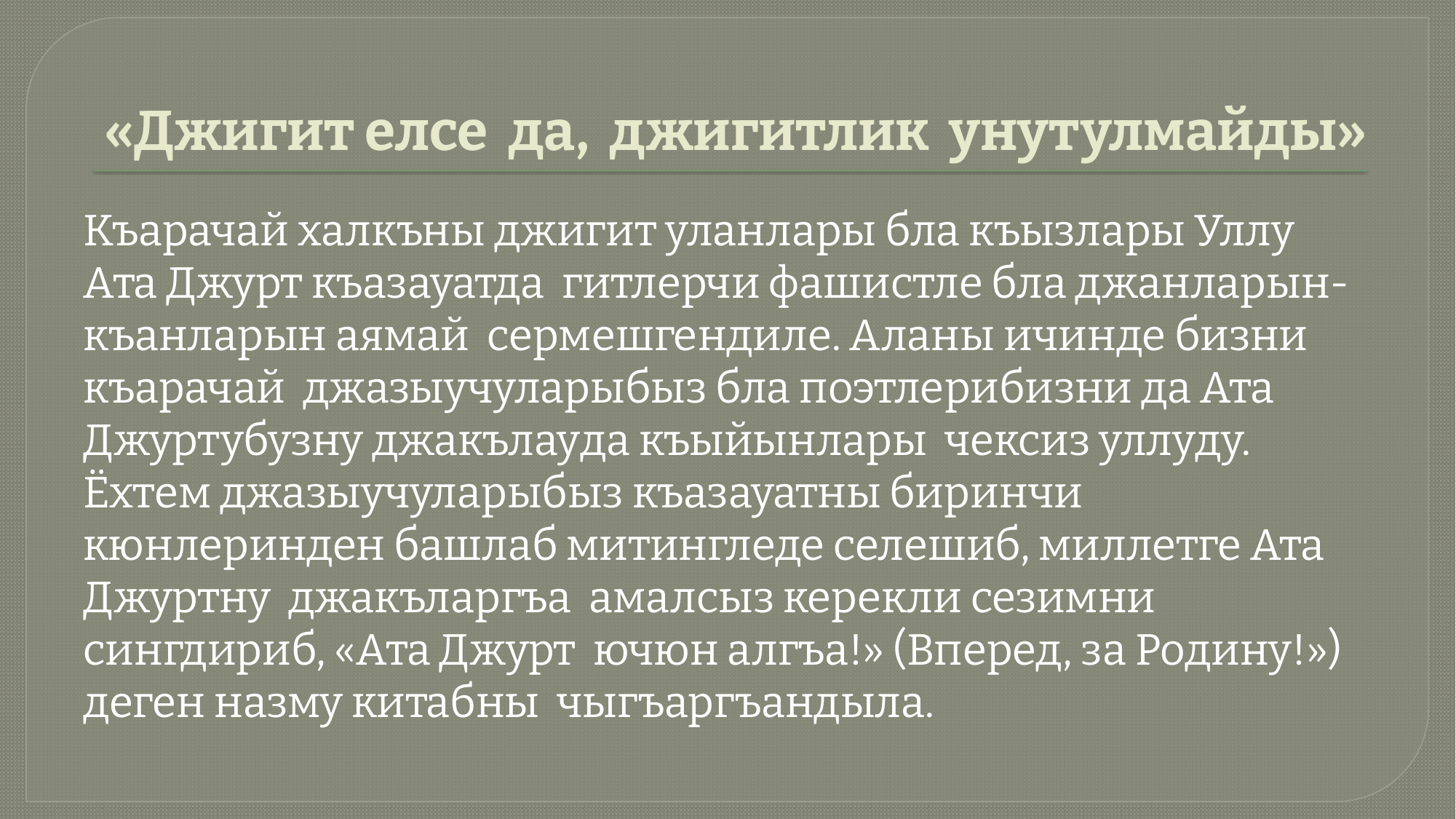

# «Джигит елсе  да,  джигитлик  унутулмайды»
Къарачай халкъны джигит уланлары бла къызлары Уллу Ата Джурт къазауатда  гитлерчи фашистле бла джанларын-къанларын аямай  сермешгендиле. Аланы ичинде бизни къарачай  джазыучуларыбыз бла поэтлерибизни да Ата Джуртубузну джакълауда къыйынлары  чексиз уллуду. Ёхтем джазыучуларыбыз къазауатны биринчи кюнлеринден башлаб митингледе селешиб, миллетге Ата Джуртну  джакъларгъа  амалсыз керекли сезимни сингдириб, «Ата Джурт  ючюн алгъа!» (Вперед, за Родину!») деген назму китабны  чыгъаргъандыла.